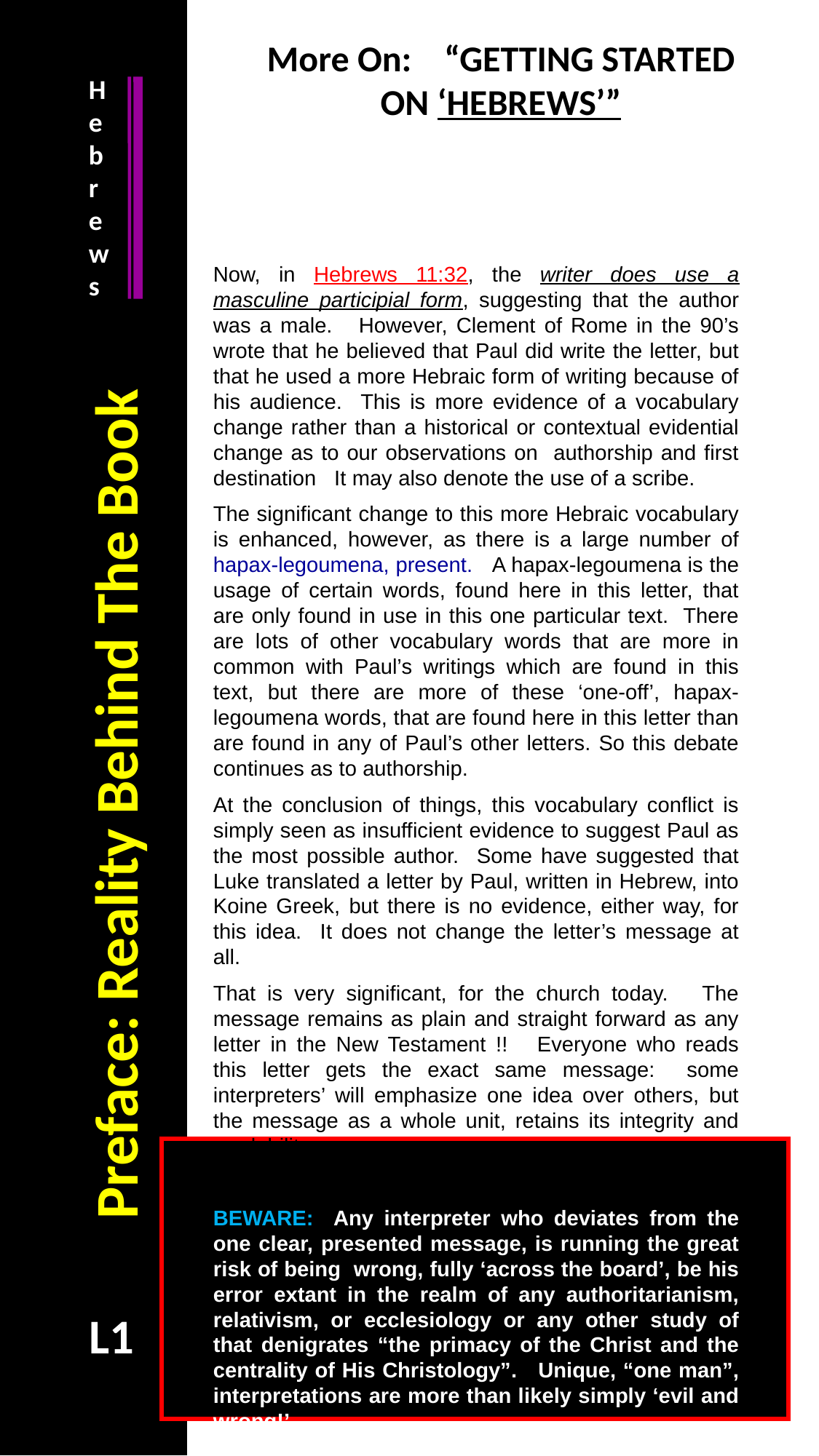

More On:    “GETTING STARTED ON ‘HEBREWS’”

Hebrews

Now, in Hebrews 11:32, the writer does use a masculine participial form, suggesting that the author was a male.   However, Clement of Rome in the 90’s wrote that he believed that Paul did write the letter, but that he used a more Hebraic form of writing because of his audience.  This is more evidence of a vocabulary change rather than a historical or contextual evidential change as to our observations on  authorship and first destination   It may also denote the use of a scribe.
The significant change to this more Hebraic vocabulary is enhanced, however, as there is a large number of hapax-legoumena, present.   A hapax-legoumena is the usage of certain words, found here in this letter, that are only found in use in this one particular text.  There are lots of other vocabulary words that are more in common with Paul’s writings which are found in this text, but there are more of these ‘one-off’, hapax-legoumena words, that are found here in this letter than are found in any of Paul’s other letters. So this debate continues as to authorship.
At the conclusion of things, this vocabulary conflict is simply seen as insufficient evidence to suggest Paul as the most possible author.  Some have suggested that Luke translated a letter by Paul, written in Hebrew, into Koine Greek, but there is no evidence, either way, for this idea.  It does not change the letter’s message at all.
That is very significant, for the church today.   The message remains as plain and straight forward as any letter in the New Testament !!   Everyone who reads this letter gets the exact same message:  some interpreters’ will emphasize one idea over others, but the message as a whole unit, retains its integrity and readability.

BEWARE:  Any interpreter who deviates from the one clear, presented message, is running the great risk of being  wrong, fully ‘across the board’, be his error extant in the realm of any authoritarianism, relativism, or ecclesiology or any other study of that denigrates “the primacy of the Christ and the centrality of His Christology”.   Unique, “one man”, interpretations are more than likely simply ‘evil and wrong!’

Preface: Reality Behind The Book

L1